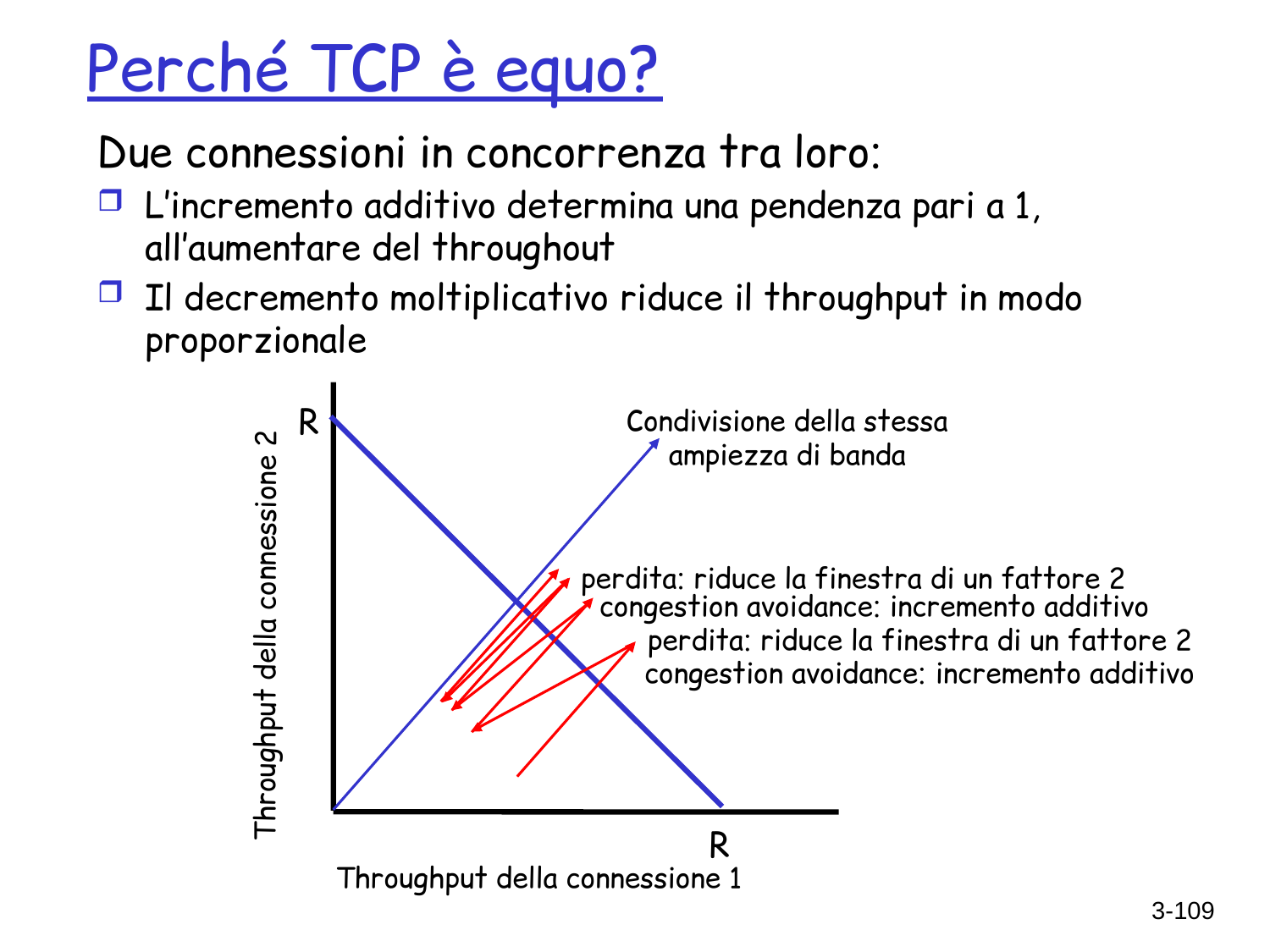

# Perché TCP è equo?
Due connessioni in concorrenza tra loro:
L’incremento additivo determina una pendenza pari a 1, all’aumentare del throughout
Il decremento moltiplicativo riduce il throughput in modo proporzionale

R
Condivisione della stessa
ampiezza di banda

perdita: riduce la finestra di un fattore 2

congestion avoidance: incremento additivo

Throughput della connessione 2
perdita: riduce la finestra di un fattore 2

congestion avoidance: incremento additivo

R
Throughput della connessione 1
3-109